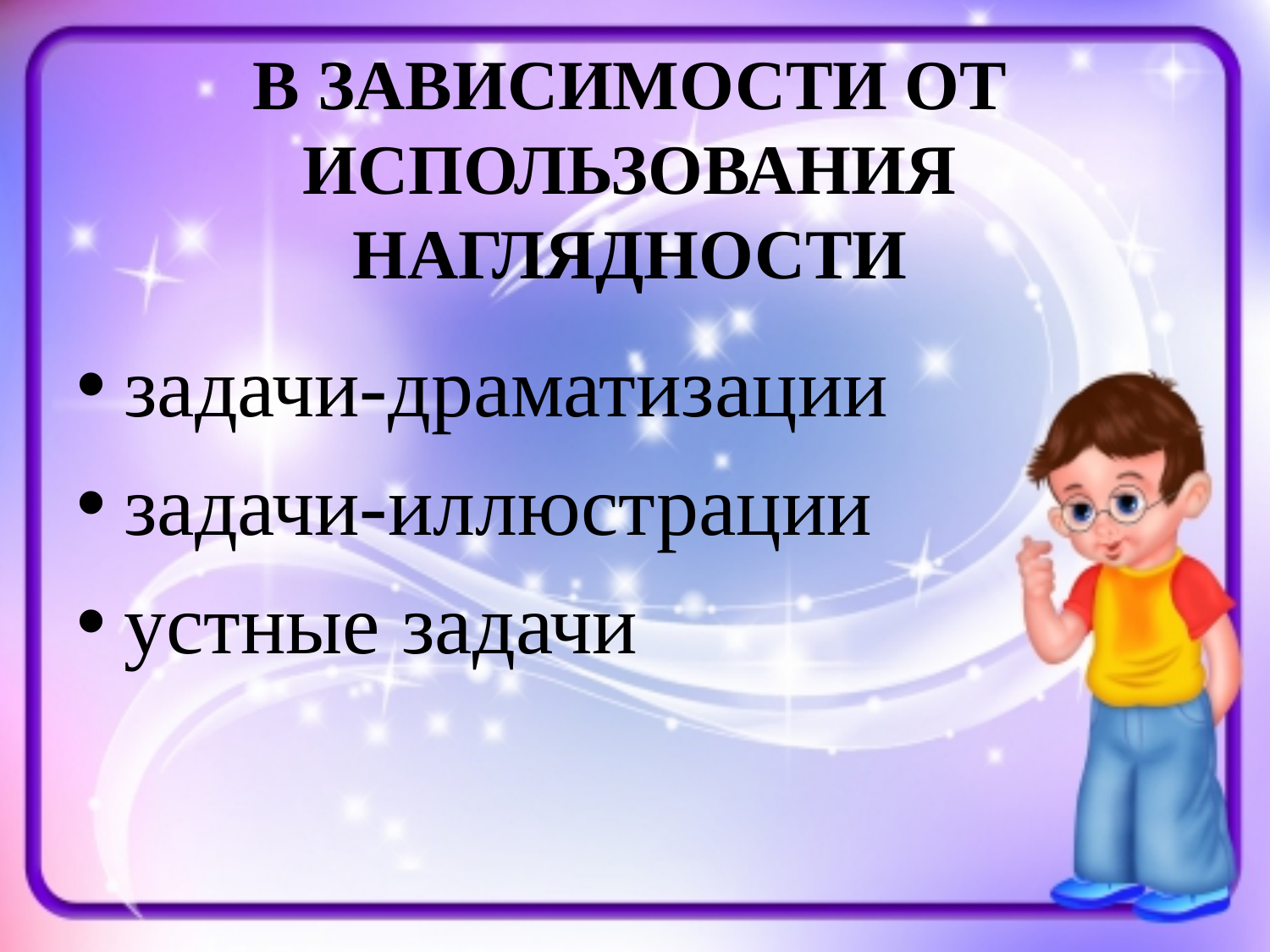

# В ЗАВИСИМОСТИ ОТ ИСПОЛЬЗОВАНИЯ НАГЛЯДНОСТИ
задачи-драматизации
задачи-иллюстрации
устные задачи